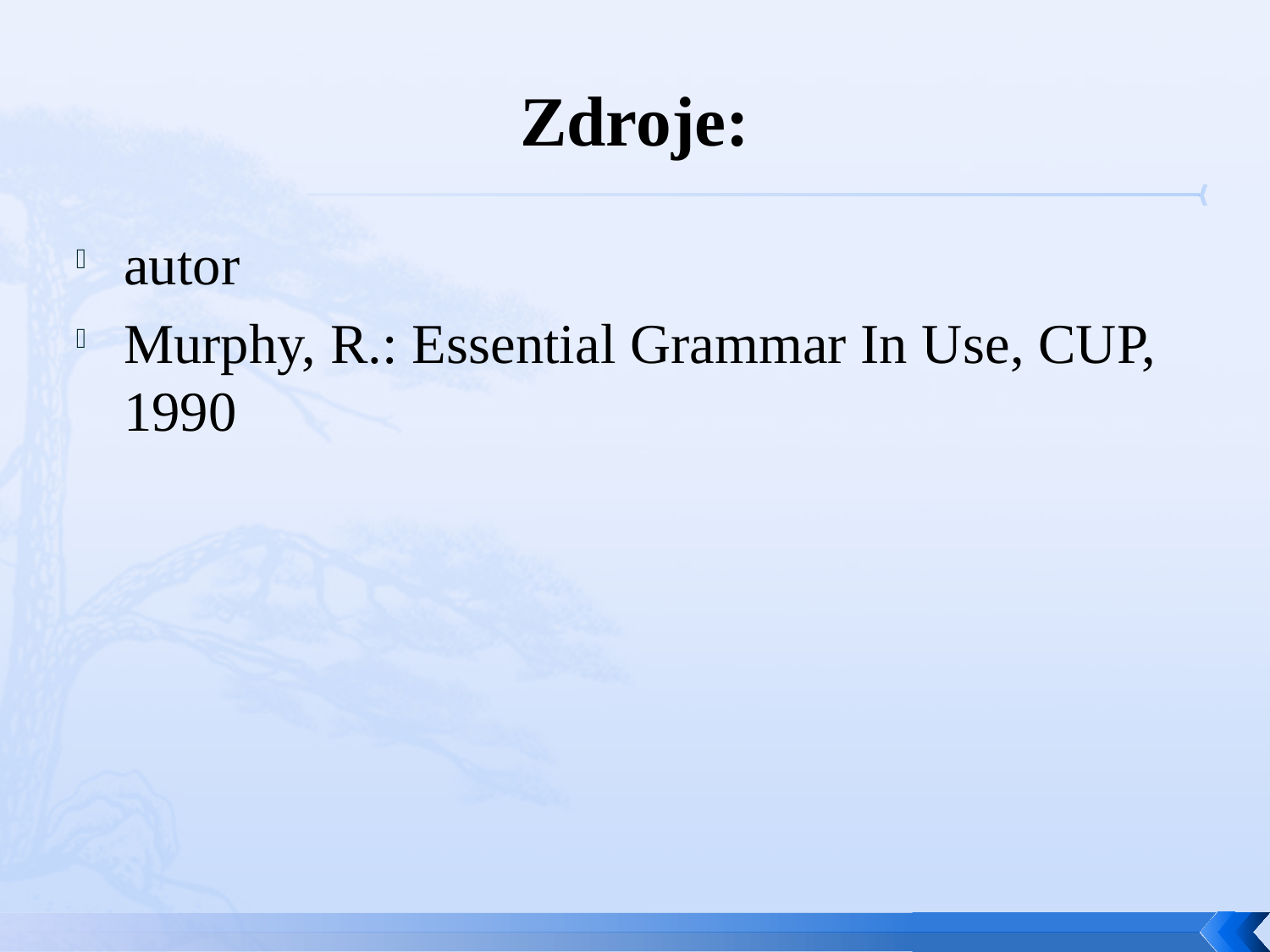

# Zdroje:
autor
Murphy, R.: Essential Grammar In Use, CUP, 1990